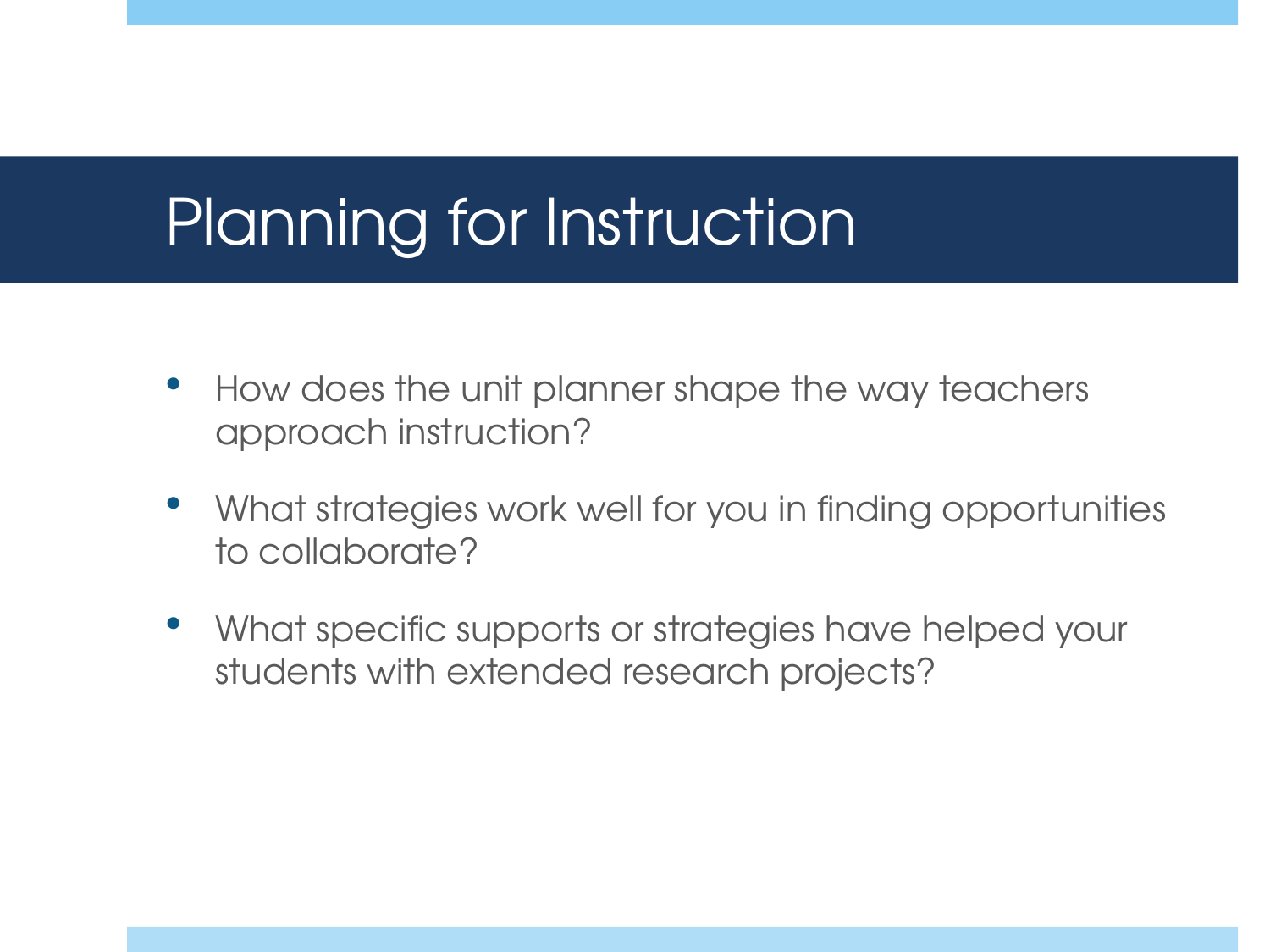

# Planning for Instruction
How does the unit planner shape the way teachers approach instruction?
What strategies work well for you in finding opportunities to collaborate?
What specific supports or strategies have helped your students with extended research projects?